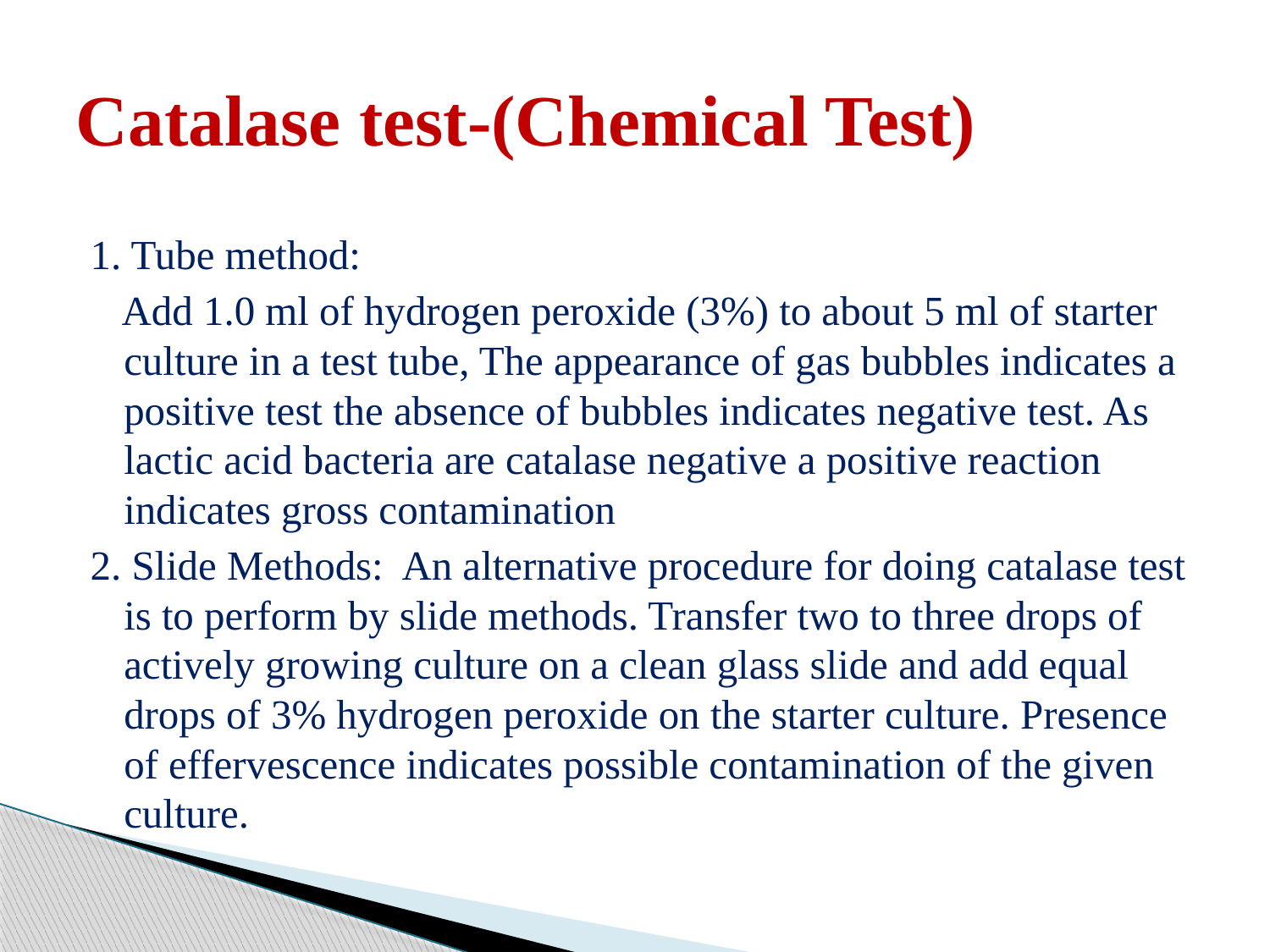

# Catalase test-(Chemical Test)
1. Tube method:
   Add 1.0 ml of hydrogen peroxide (3%) to about 5 ml of starter culture in a test tube, The appearance of gas bubbles indicates a positive test the absence of bubbles indicates negative test. As lactic acid bacteria are catalase negative a positive reaction indicates gross contamination
2. Slide Methods:  An alternative procedure for doing catalase test is to perform by slide methods. Transfer two to three drops of actively growing culture on a clean glass slide and add equal drops of 3% hydrogen peroxide on the starter culture. Presence of effervescence indicates possible contamination of the given culture.